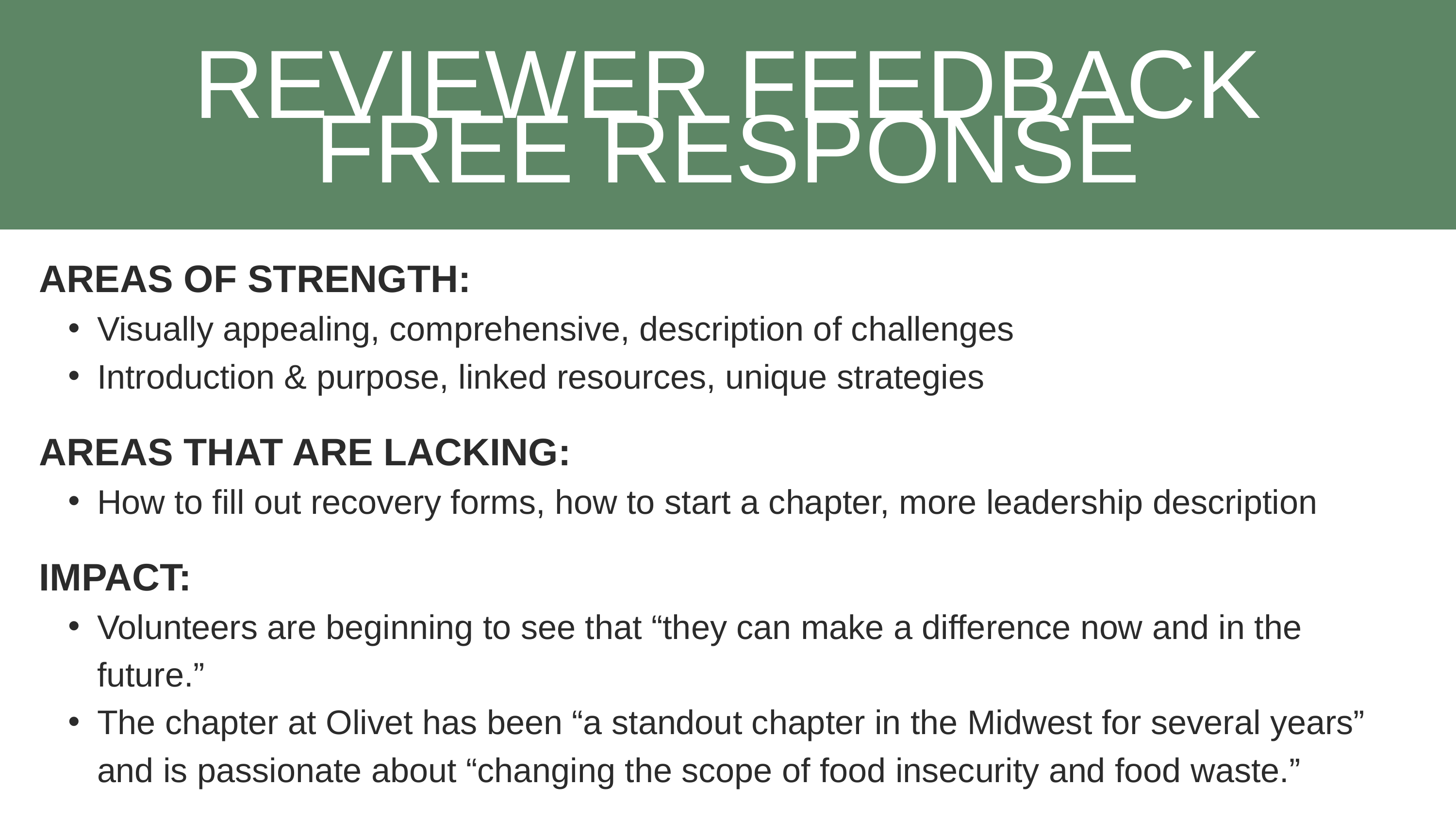

REVIEWER FEEDBACK
FREE RESPONSE
AREAS OF STRENGTH:
Visually appealing, comprehensive, description of challenges
Introduction & purpose, linked resources, unique strategies

AREAS THAT ARE LACKING:
How to fill out recovery forms, how to start a chapter, more leadership description

IMPACT:
Volunteers are beginning to see that “they can make a difference now and in the future.”
The chapter at Olivet has been “a standout chapter in the Midwest for several years” and is passionate about “changing the scope of food insecurity and food waste.”